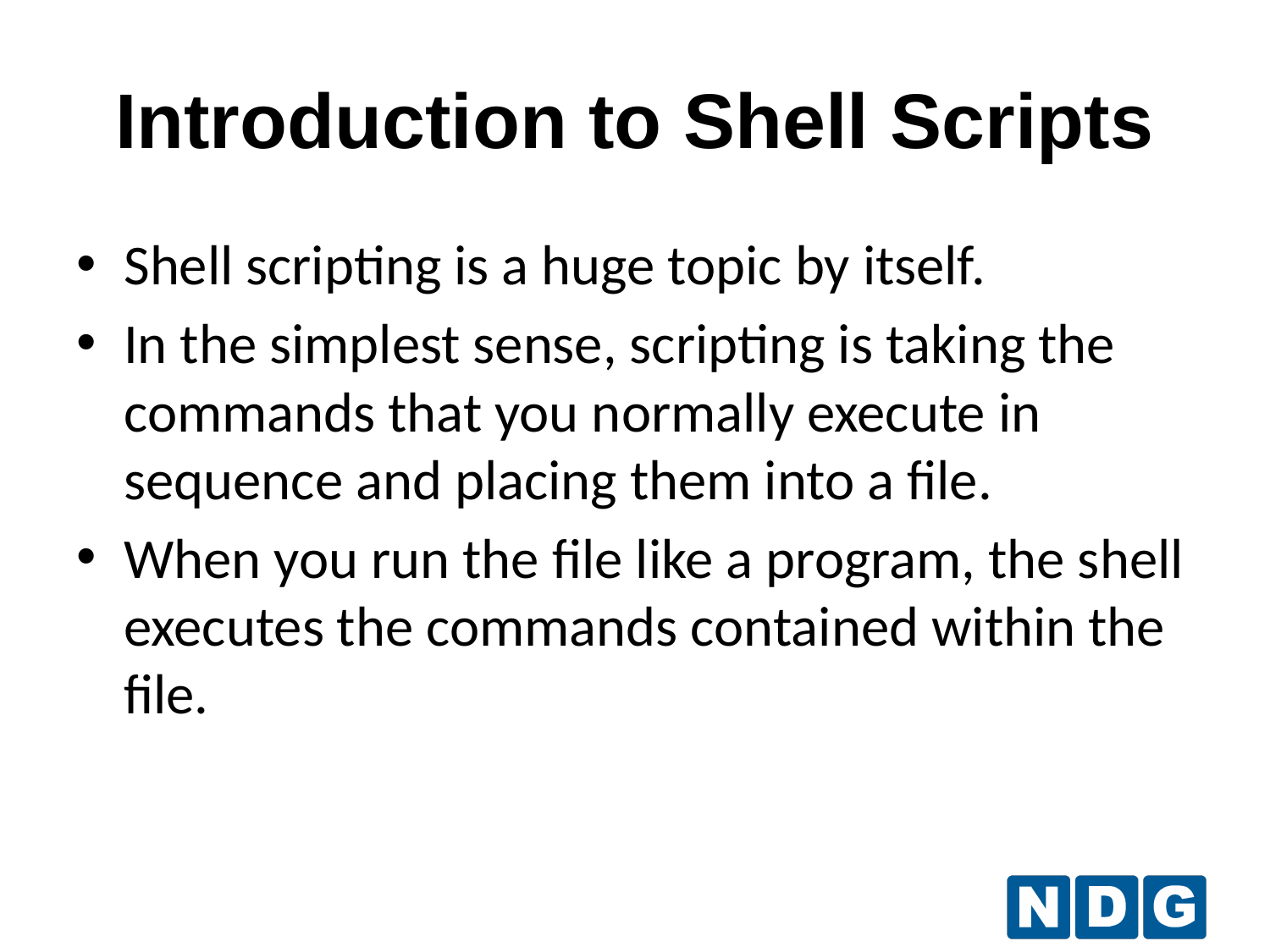

Introduction to Shell Scripts
Shell scripting is a huge topic by itself.
In the simplest sense, scripting is taking the commands that you normally execute in sequence and placing them into a file.
When you run the file like a program, the shell executes the commands contained within the file.